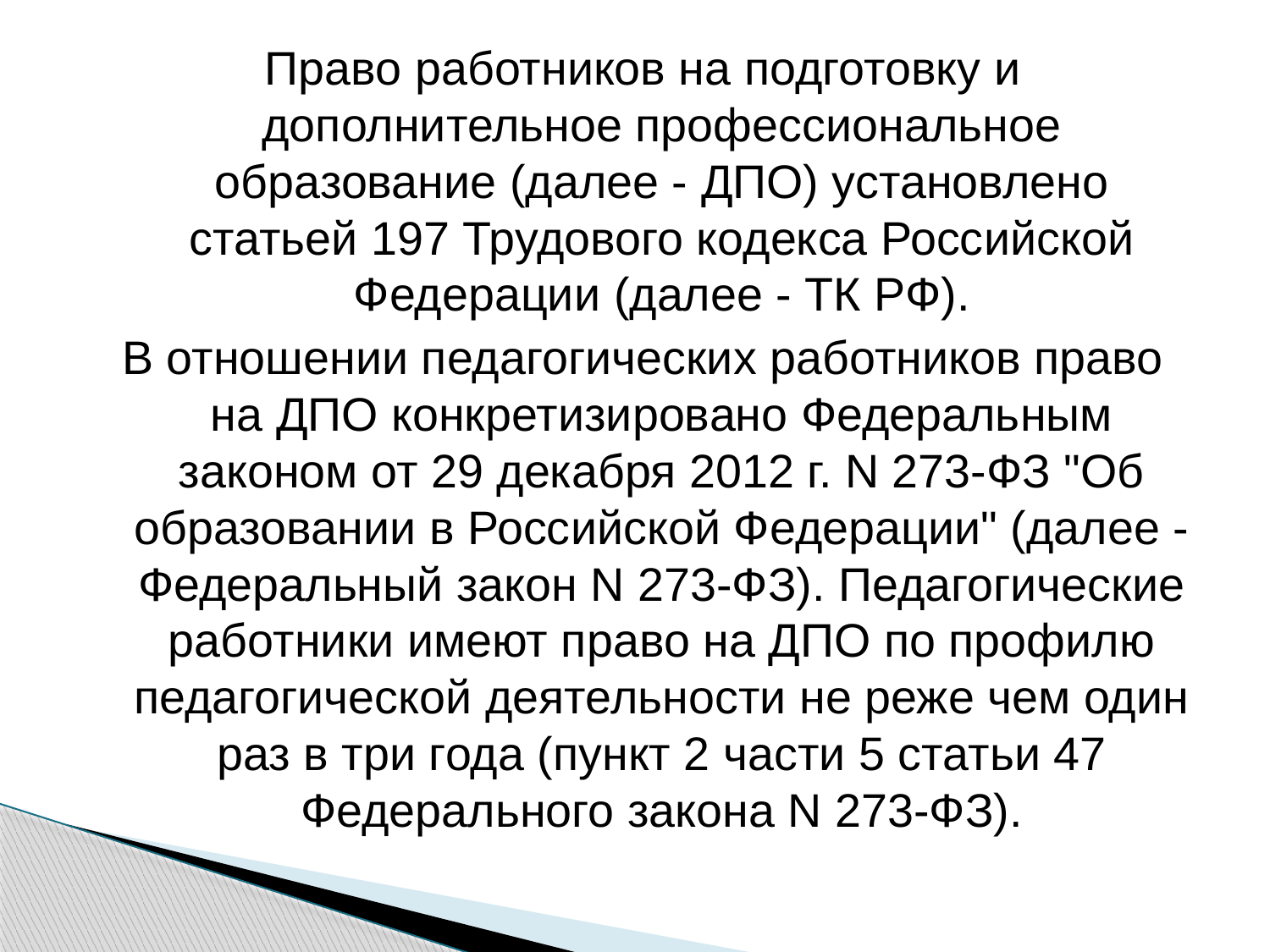

Право работников на подготовку и дополнительное профессиональное образование (далее - ДПО) установлено статьей 197 Трудового кодекса Российской Федерации (далее - ТК РФ).
В отношении педагогических работников право на ДПО конкретизировано Федеральным законом от 29 декабря 2012 г. N 273-ФЗ "Об образовании в Российской Федерации" (далее - Федеральный закон N 273-ФЗ). Педагогические работники имеют право на ДПО по профилю педагогической деятельности не реже чем один раз в три года (пункт 2 части 5 статьи 47 Федерального закона N 273-ФЗ).